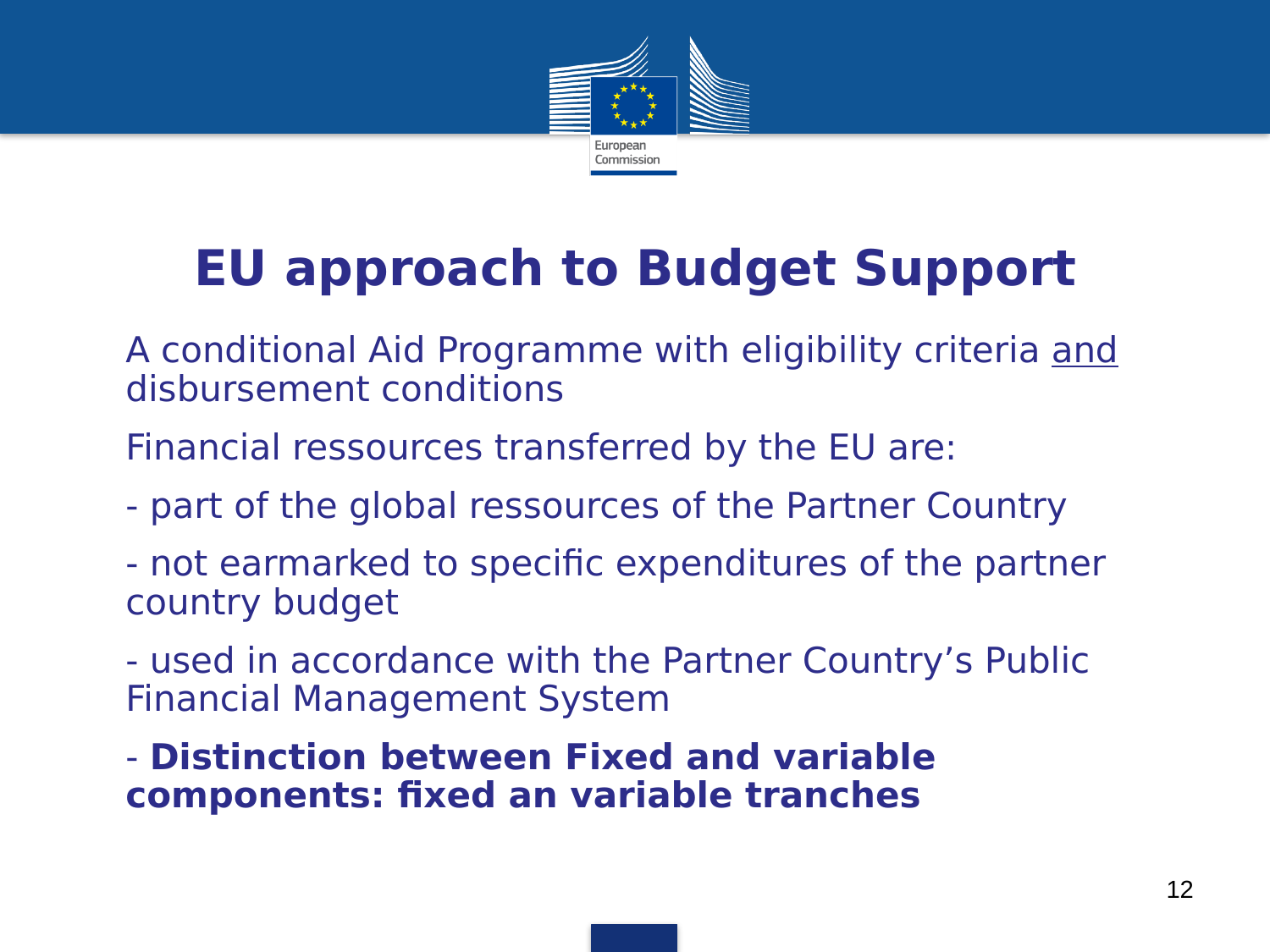

# EU approach to Budget Support
A conditional Aid Programme with eligibility criteria and disbursement conditions
Financial ressources transferred by the EU are:
- part of the global ressources of the Partner Country
- not earmarked to specific expenditures of the partner country budget
- used in accordance with the Partner Country’s Public Financial Management System
- Distinction between Fixed and variable components: fixed an variable tranches

12